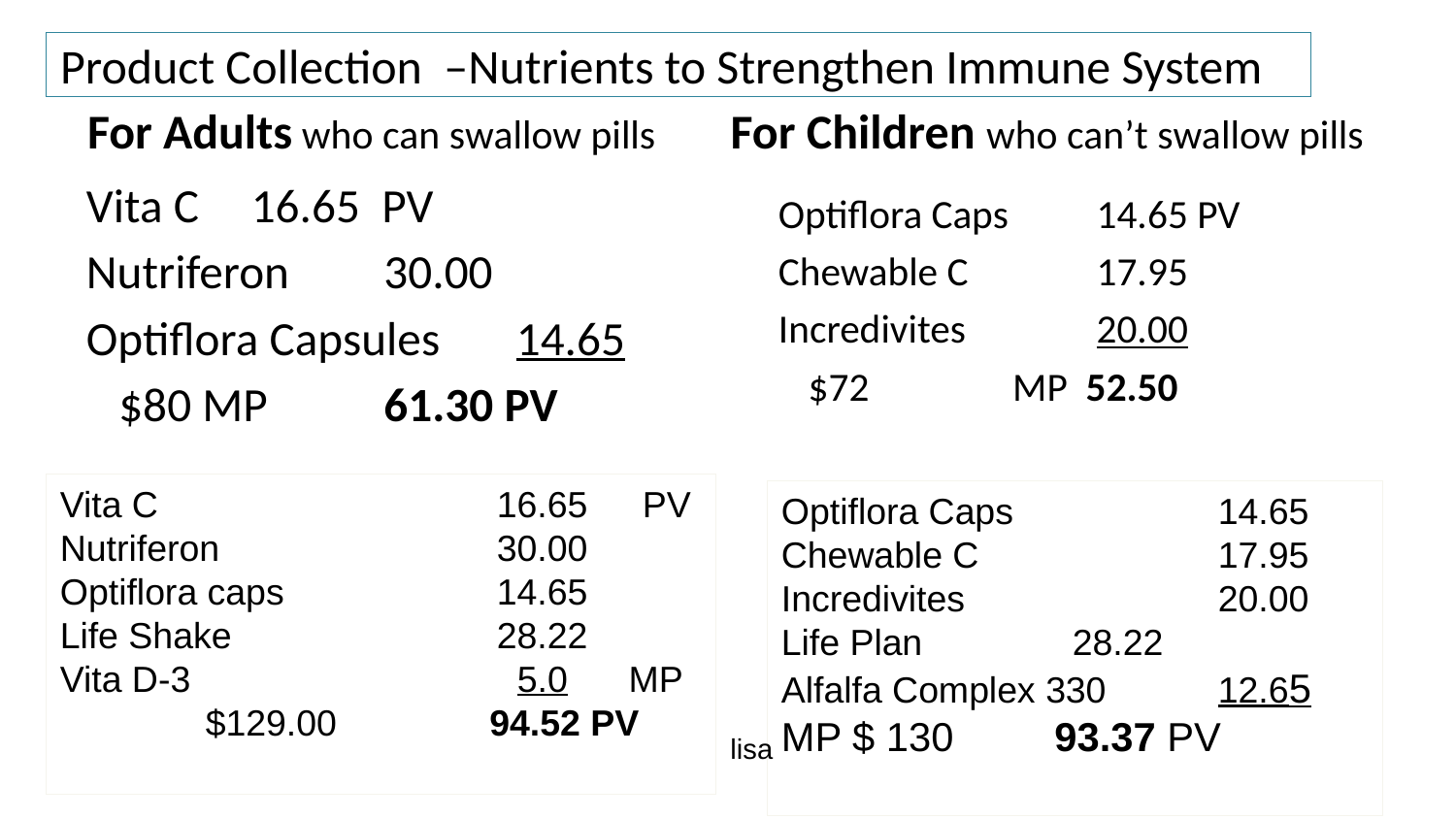

# Product Collection  –Nutrients to Strengthen Immune System
For Adults who can swallow pills
For Children who can’t swallow pills
Vita C			16.65  PV
Nutriferon 		30.00
Optiflora Capsules	14.65
						$80 MP		61.30 PV

Optiflora Caps		14.65 PV
Chewable C		17.95
Incredivites		20.00
		$72                MP  52.50

Vita C			16.65	PV
Nutriferon 		30.00
Optiflora caps		14.65
Life Shake		28.22
Vita D-3		 	  5.0      MP      	$129.00               94.52 PV

Optiflora Caps		14.65
Chewable C		17.95
Incredivites		20.00
Life Plan		28.22
Alfalfa Complex 330	12.65	MP $ 130         93.37 PV

lisa